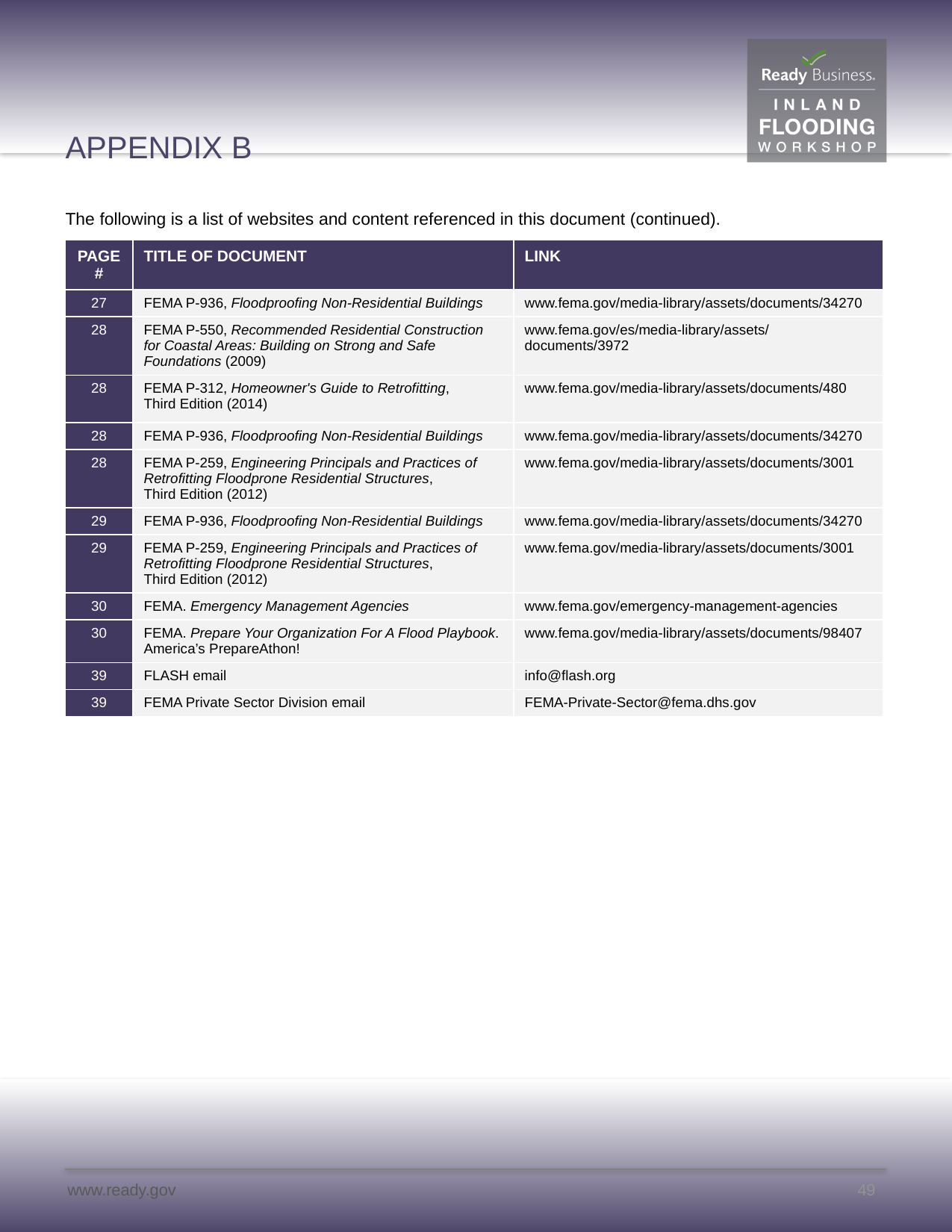

# APPENDIX B
The following is a list of websites and content referenced in this document (continued).
| PAGE # | TITLE OF DOCUMENT | LINK |
| --- | --- | --- |
| 27 | FEMA P-936, Floodproofing Non-Residential Buildings | www.fema.gov/media-library/assets/documents/34270 |
| 28 | FEMA P-550, Recommended Residential Construction for Coastal Areas: Building on Strong and Safe Foundations (2009) | www.fema.gov/es/media-library/assets/ documents/3972 |
| 28 | FEMA P-312, Homeowner's Guide to Retrofitting, Third Edition (2014) | www.fema.gov/media-library/assets/documents/480 |
| 28 | FEMA P-936, Floodproofing Non-Residential Buildings | www.fema.gov/media-library/assets/documents/34270 |
| 28 | FEMA P-259, Engineering Principals and Practices of Retrofitting Floodprone Residential Structures, Third Edition (2012) | www.fema.gov/media-library/assets/documents/3001 |
| 29 | FEMA P-936, Floodproofing Non-Residential Buildings | www.fema.gov/media-library/assets/documents/34270 |
| 29 | FEMA P-259, Engineering Principals and Practices of Retrofitting Floodprone Residential Structures, Third Edition (2012) | www.fema.gov/media-library/assets/documents/3001 |
| 30 | FEMA. Emergency Management Agencies | www.fema.gov/emergency-management-agencies |
| 30 | FEMA. Prepare Your Organization For A Flood Playbook. America’s PrepareAthon! | www.fema.gov/media-library/assets/documents/98407 |
| 39 | FLASH email | info@flash.org |
| 39 | FEMA Private Sector Division email | FEMA-Private-Sector@fema.dhs.gov |
49